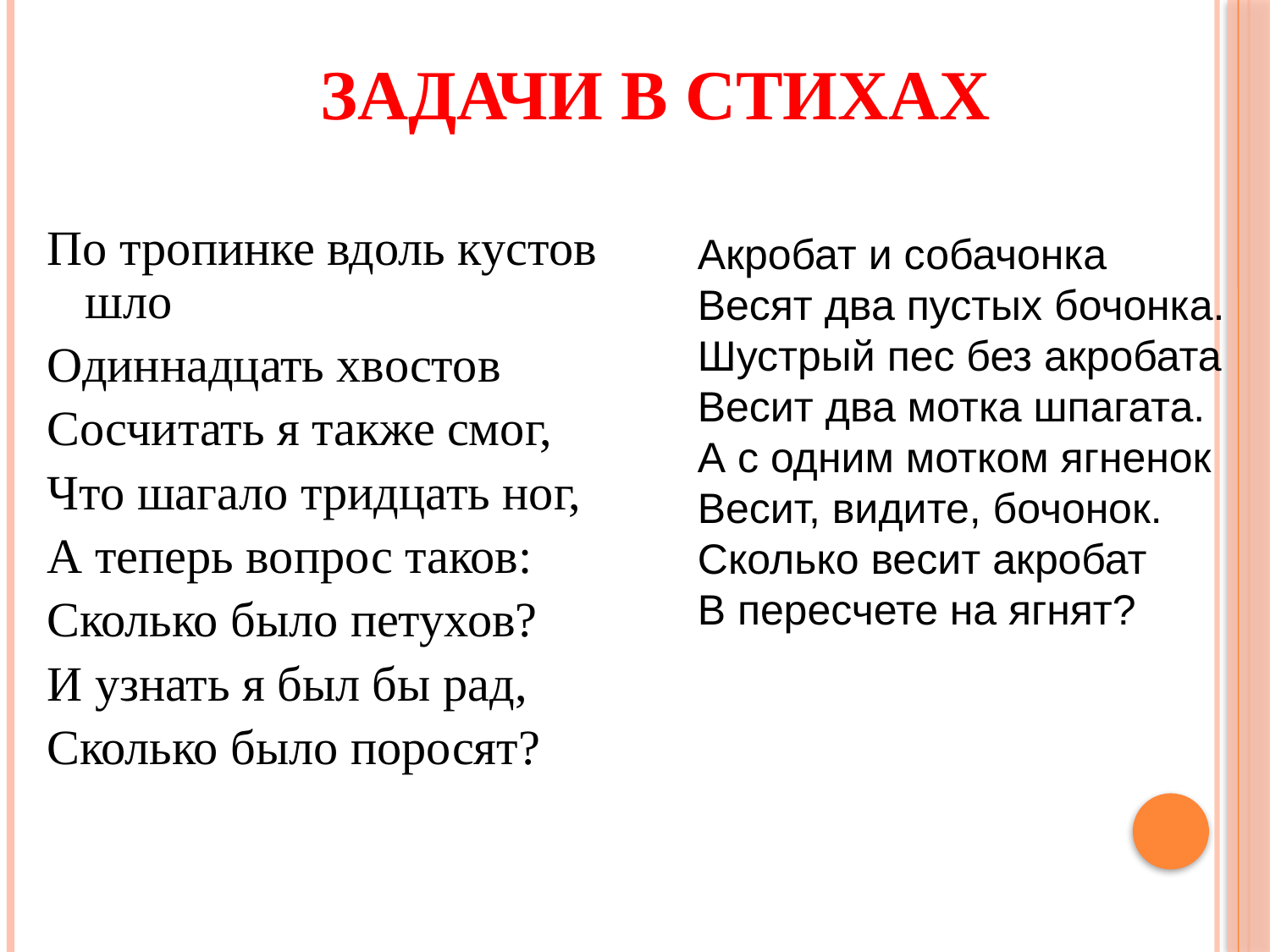

# Задачи в стихах
По тропинке вдоль кустов шло
Одиннадцать хвостов
Сосчитать я также смог,
Что шагало тридцать ног,
А теперь вопрос таков:
Сколько было петухов?
И узнать я был бы рад,
Сколько было поросят?
Акробат и собачонка
Весят два пустых бочонка.
Шустрый пес без акробата
Весит два мотка шпагата.
А с одним мотком ягненок
Весит, видите, бочонок.
Сколько весит акробат
В пересчете на ягнят?
 (33 : 3 + 3 – 3 =11)